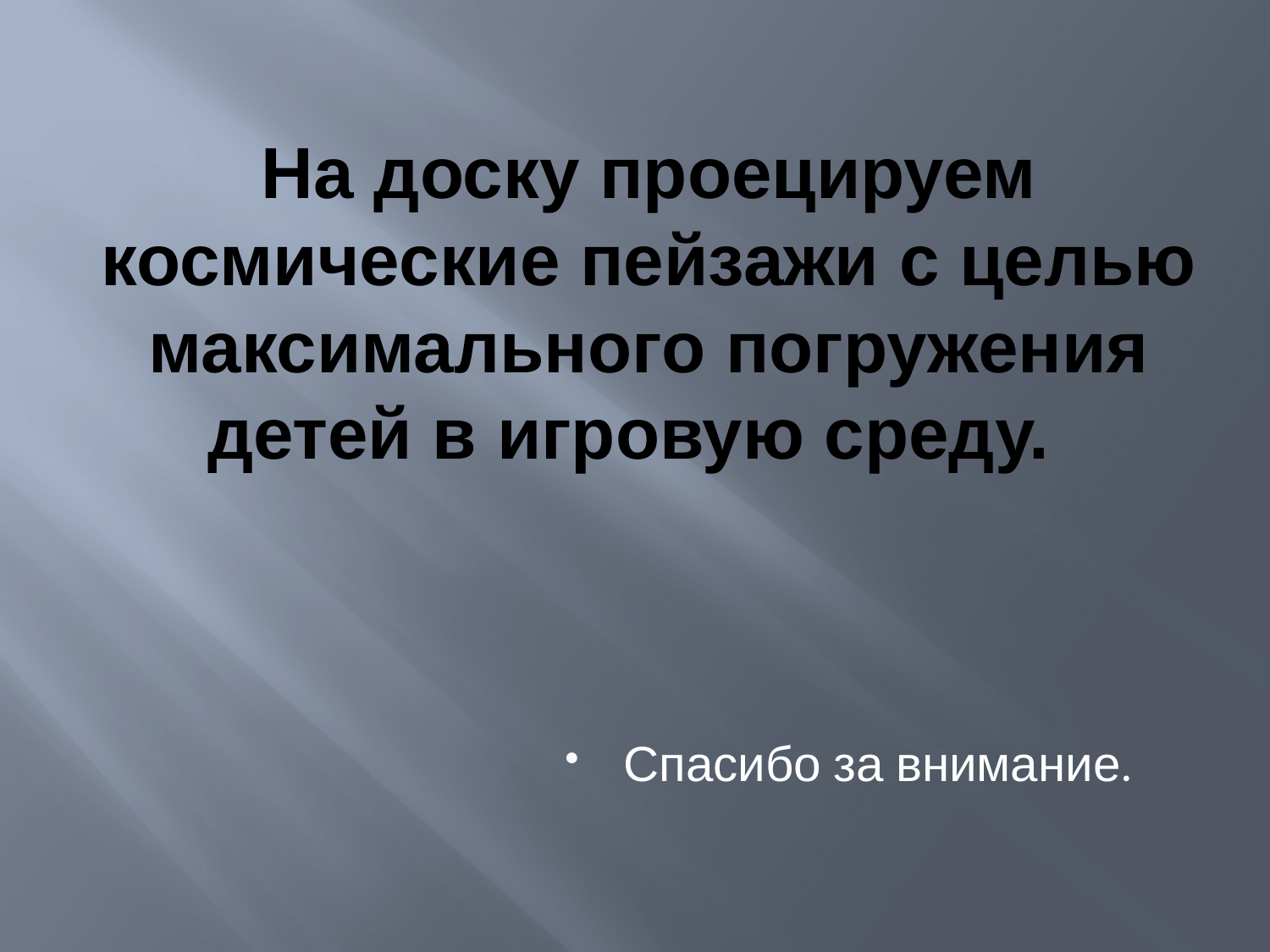

# На доску проецируем космические пейзажи с целью максимального погружения детей в игровую среду.
Спасибо за внимание.